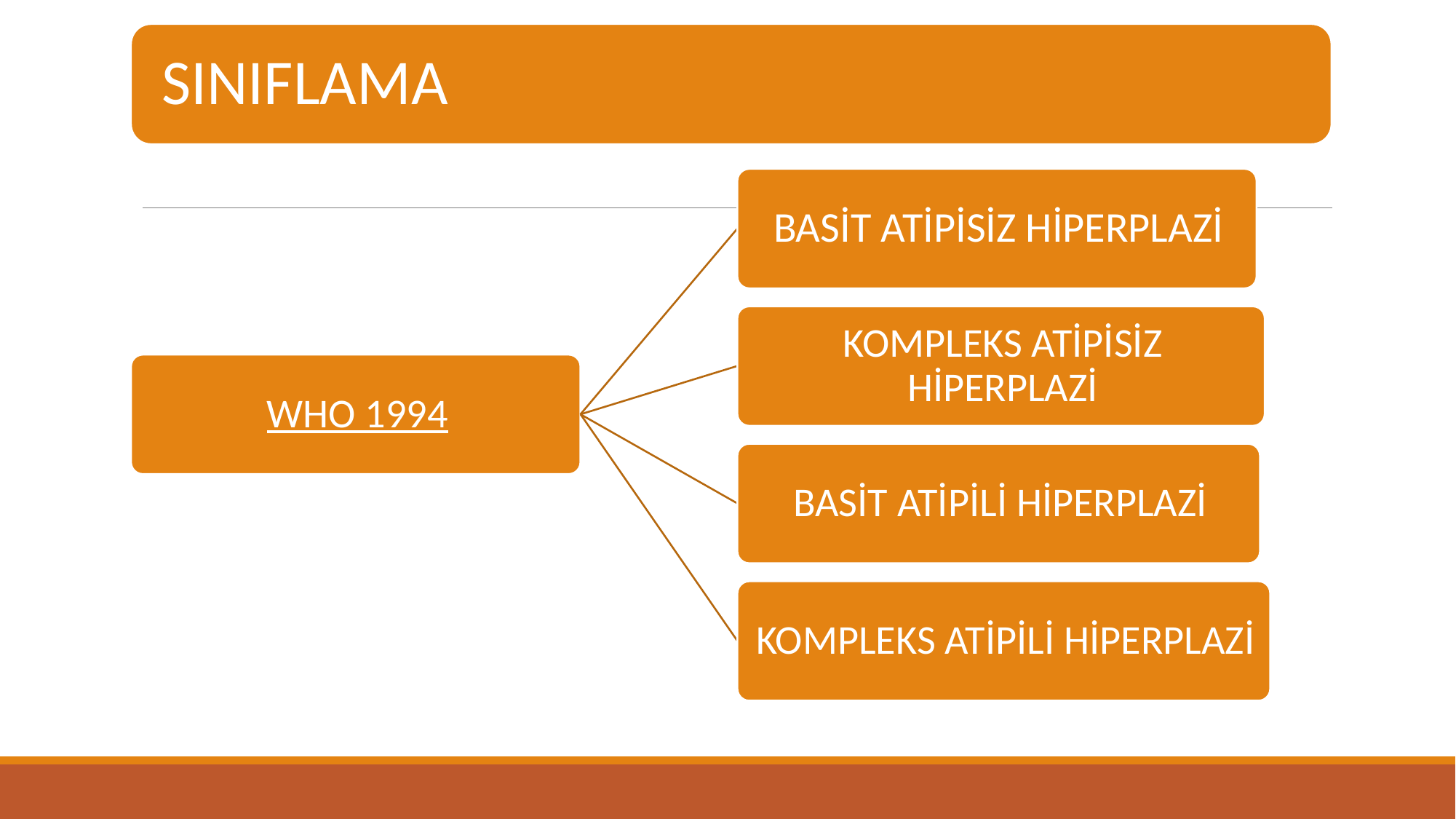

SINIFLAMA
WHO 1994

BASİT ATİPİSİZ HİPERPLAZİ

KOMPLEKS ATİPİSİZ HİPERPLAZİ

BASİT ATİPİLİ HİPERPLAZİ

KOMPLEKS ATİPİLİ HİPERPLAZİ